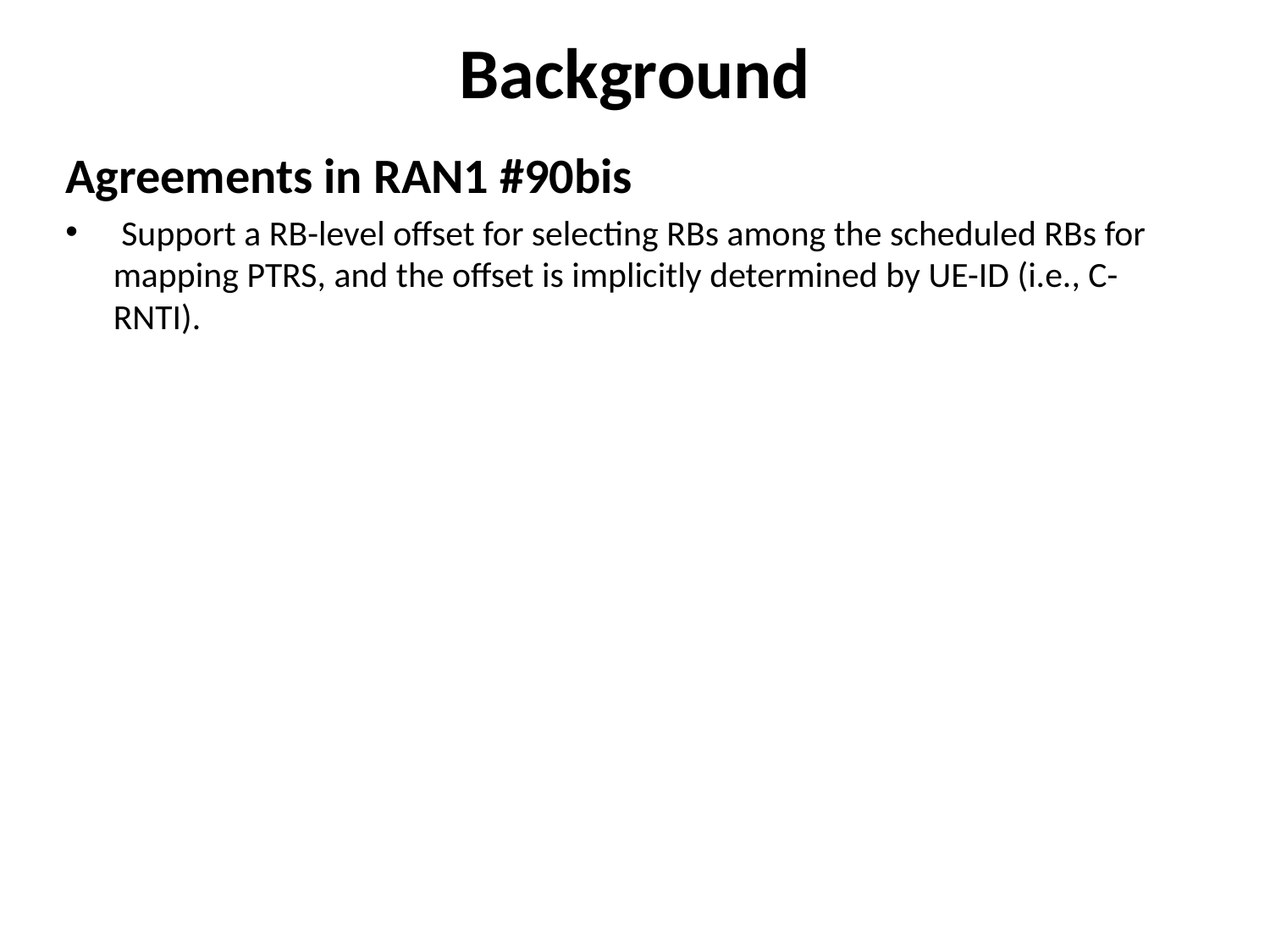

# Background
Agreements in RAN1 #90bis
 Support a RB-level offset for selecting RBs among the scheduled RBs for mapping PTRS, and the offset is implicitly determined by UE-ID (i.e., C-RNTI).